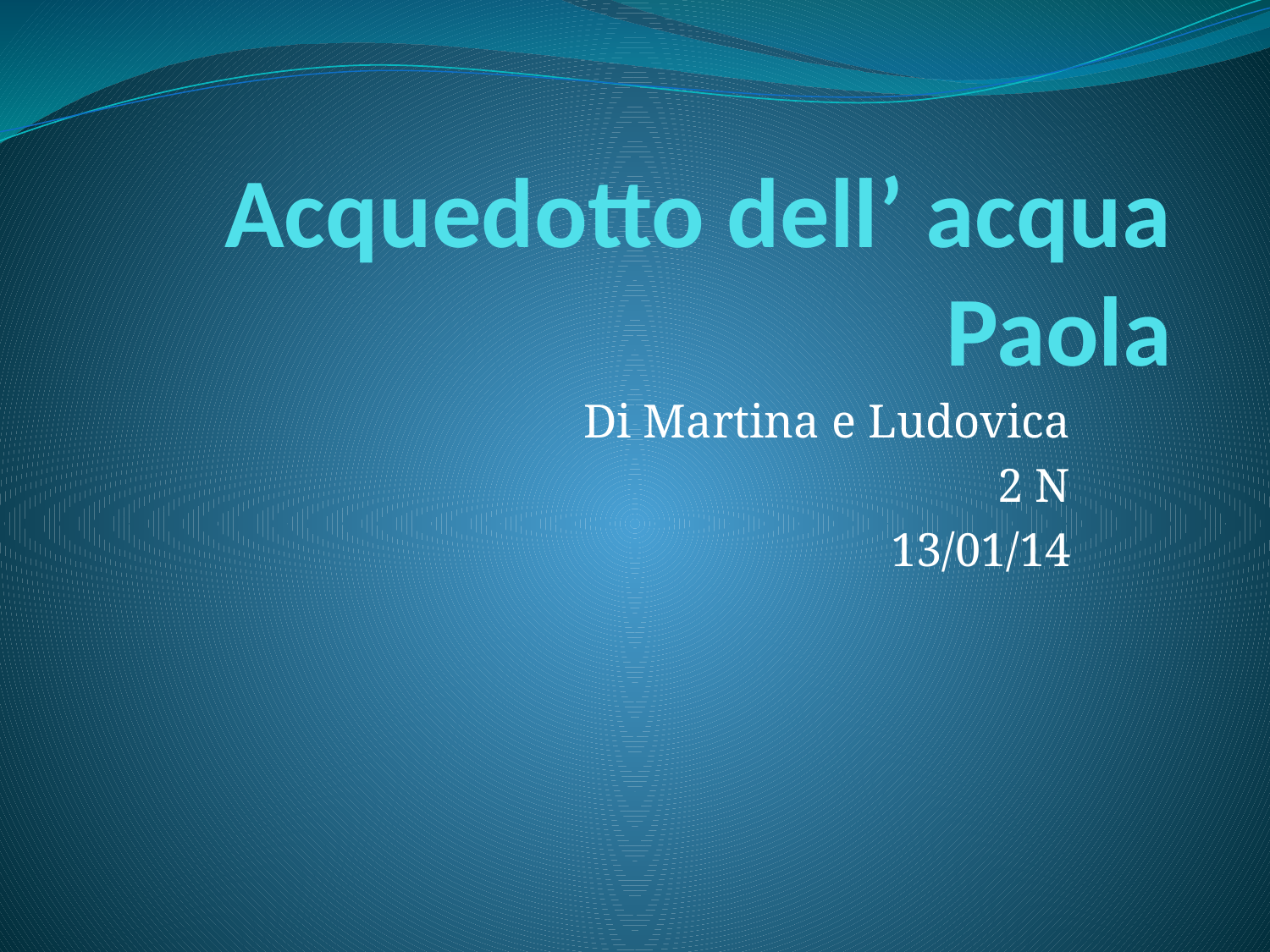

# Acquedotto dell’ acqua Paola
Di Martina e Ludovica
2 N
13/01/14